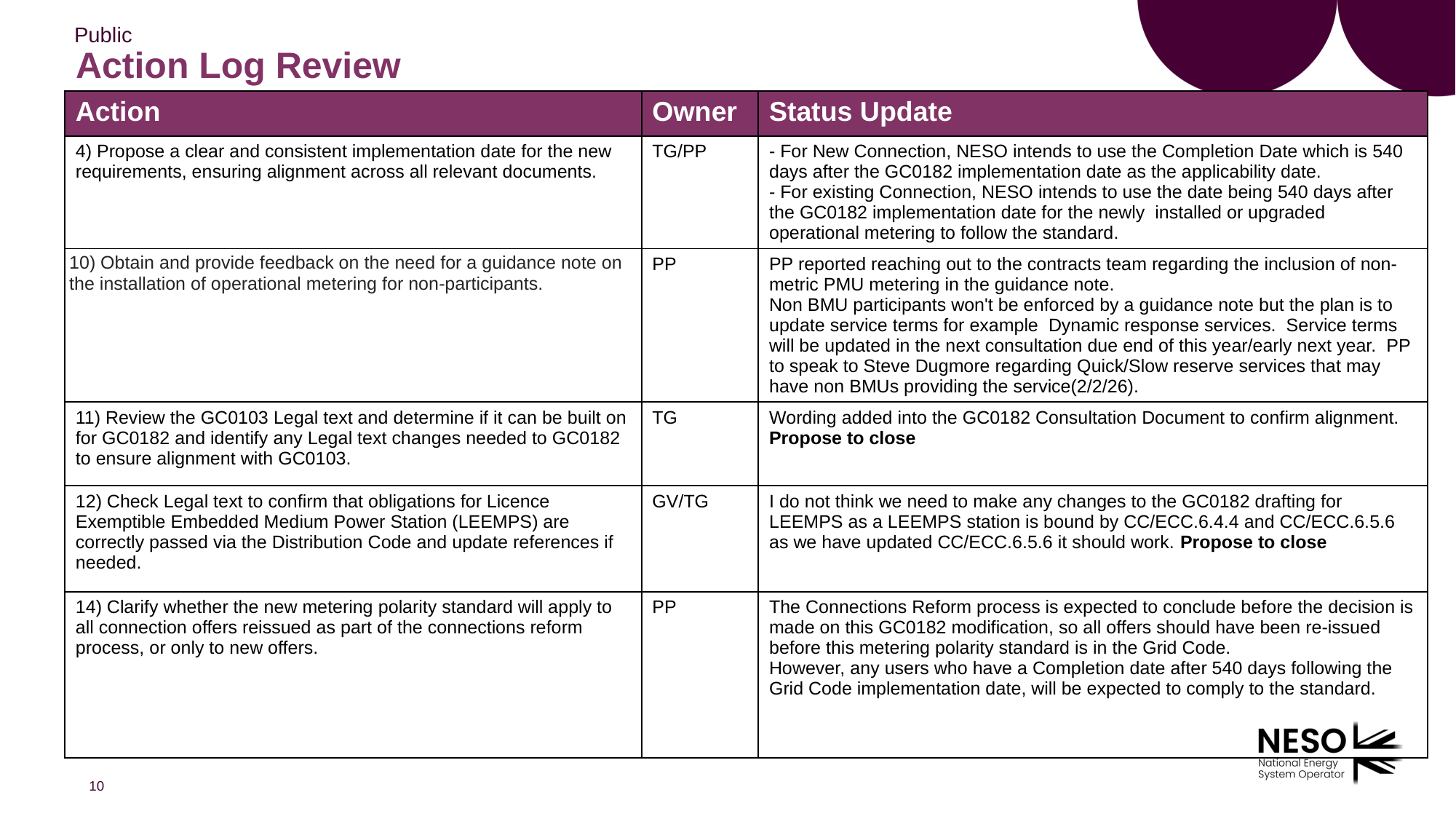

# Action Log Review
| Action | Owner | Status Update |
| --- | --- | --- |
| 4) Propose a clear and consistent implementation date for the new requirements, ensuring alignment across all relevant documents. | TG/PP | - For New Connection, NESO intends to use the Completion Date which is 540 days after the GC0182 implementation date as the applicability date. - For existing Connection, NESO intends to use the date being 540 days after the GC0182 implementation date for the newly installed or upgraded operational metering to follow the standard. |
| 10) Obtain and provide feedback on the need for a guidance note on the installation of operational metering for non-participants. | PP | PP reported reaching out to the contracts team regarding the inclusion of non-metric PMU metering in the guidance note. Non BMU participants won't be enforced by a guidance note but the plan is to update service terms for example Dynamic response services. Service terms will be updated in the next consultation due end of this year/early next year. PP to speak to Steve Dugmore regarding Quick/Slow reserve services that may have non BMUs providing the service(2/2/26). |
| 11) Review the GC0103 Legal text and determine if it can be built on for GC0182 and identify any Legal text changes needed to GC0182 to ensure alignment with GC0103. | TG | Wording added into the GC0182 Consultation Document to confirm alignment. Propose to close |
| 12) Check Legal text to confirm that obligations for Licence Exemptible Embedded Medium Power Station (LEEMPS) are correctly passed via the Distribution Code and update references if needed. | GV/TG | I do not think we need to make any changes to the GC0182 drafting for LEEMPS as a LEEMPS station is bound by CC/ECC.6.4.4 and CC/ECC.6.5.6 as we have updated CC/ECC.6.5.6 it should work. Propose to close |
| 14) Clarify whether the new metering polarity standard will apply to all connection offers reissued as part of the connections reform process, or only to new offers. | PP | The Connections Reform process is expected to conclude before the decision is made on this GC0182 modification, so all offers should have been re-issued before this metering polarity standard is in the Grid Code.  However, any users who have a Completion date after 540 days following the Grid Code implementation date, will be expected to comply to the standard. |